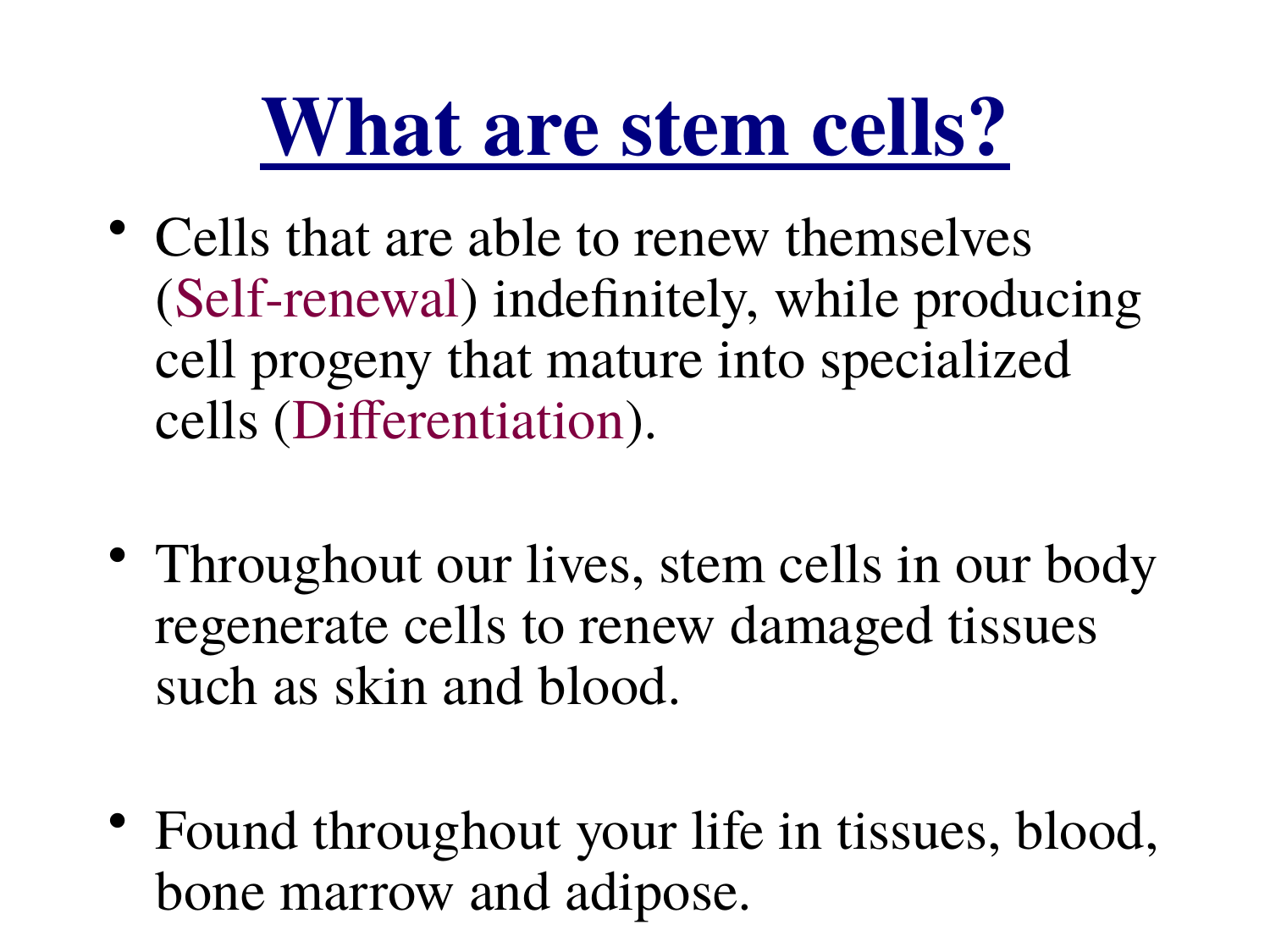

# What are stem cells?
Cells that are able to renew themselves (Self-renewal) indefinitely, while producing cell progeny that mature into specialized cells (Differentiation).

Throughout our lives, stem cells in our body regenerate cells to renew damaged tissues such as skin and blood.

Found throughout your life in tissues, blood, bone marrow and adipose.